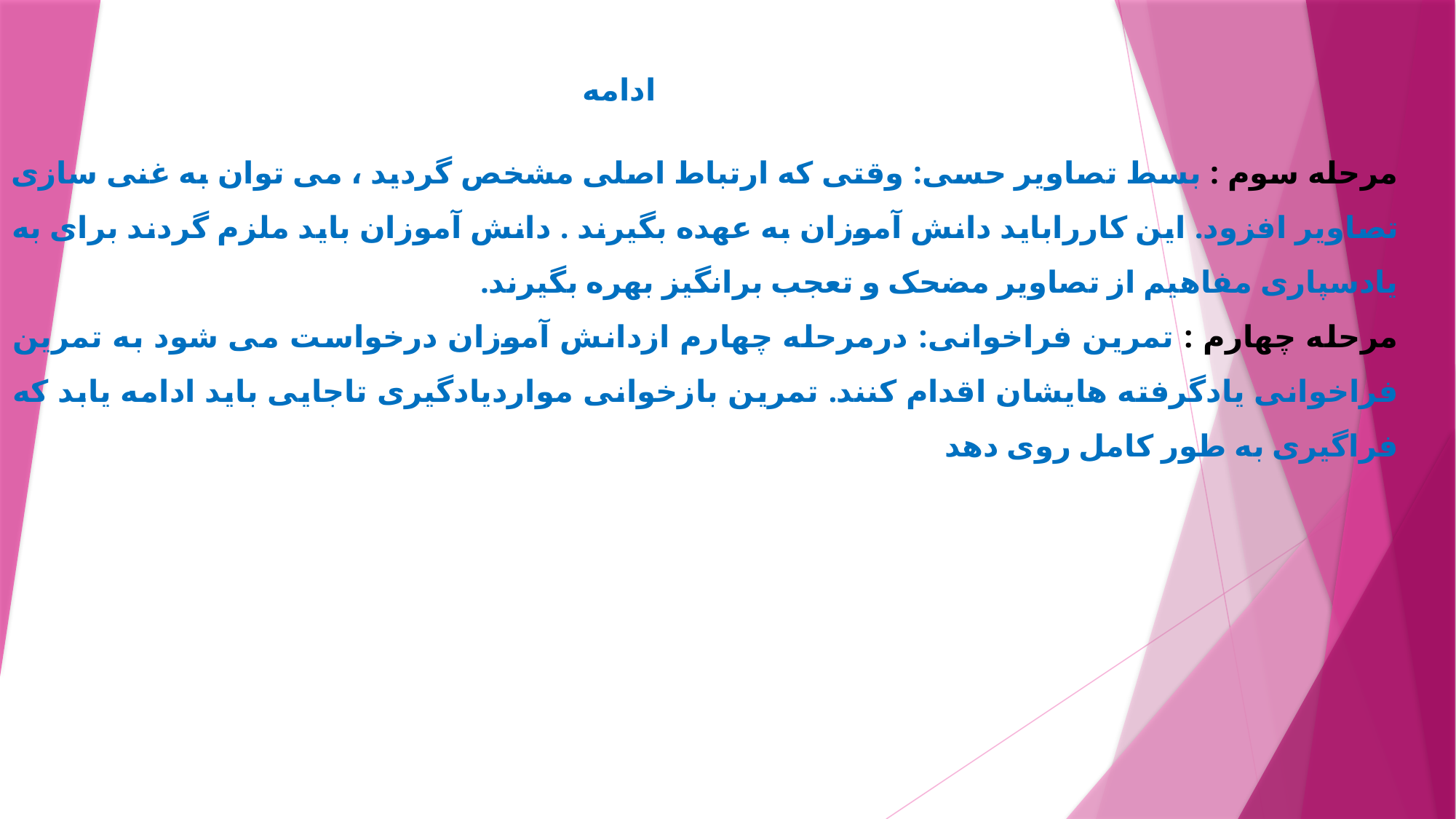

# ادامه
مرحله سوم : بسط تصاویر حسی: وقتی که ارتباط اصلی مشخص گردید ، می توان به غنی سازی تصاویر افزود. این کارراباید دانش آموزان به عهده بگیرند . دانش آموزان باید ملزم گردند برای به یادسپاری مفاهیم از تصاویر مضحک و تعجب برانگیز بهره بگیرند.
مرحله چهارم : تمرین فراخوانی: درمرحله چهارم ازدانش آموزان درخواست می شود به تمرین فراخوانی یادگرفته هایشان اقدام کنند. تمرین بازخوانی مواردیادگیری تاجایی باید ادامه یابد که فراگیری به طور کامل روی دهد